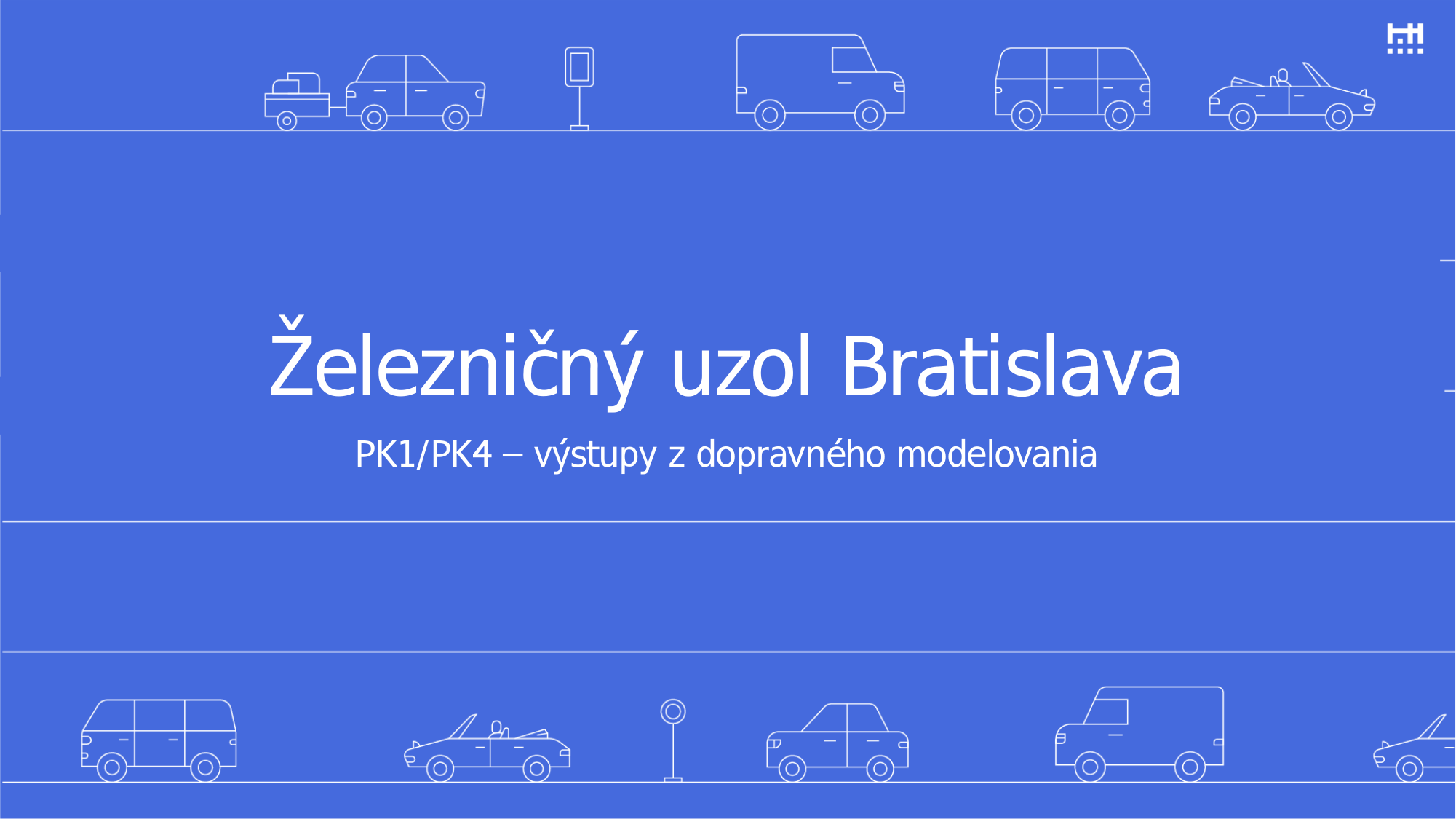

# Železničný uzol Bratislava
PK1/PK4 – výstupy z dopravného modelovania